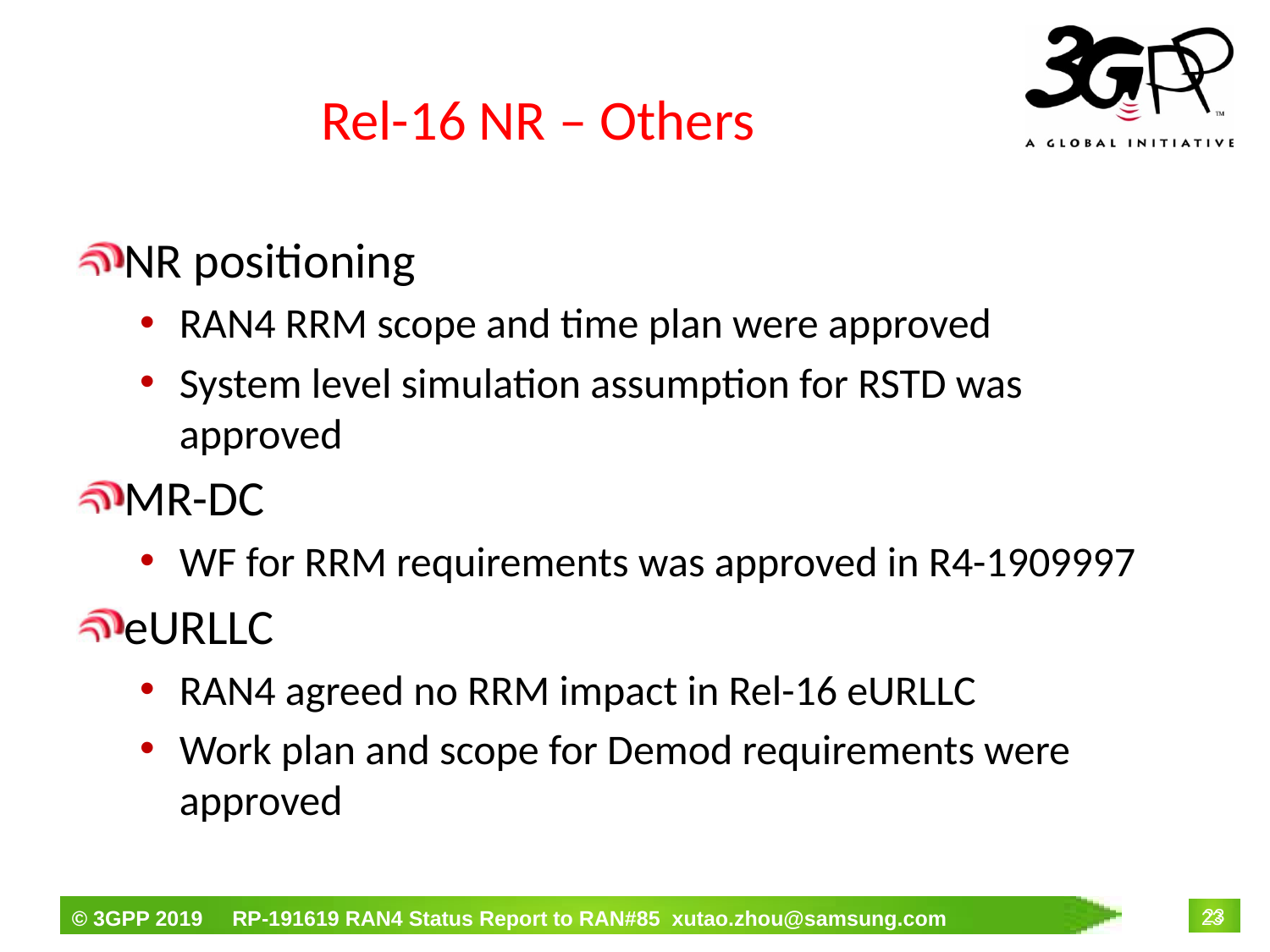

# Rel-16 NR – Others
NR positioning
RAN4 RRM scope and time plan were approved
System level simulation assumption for RSTD was approved
MR-DC
WF for RRM requirements was approved in R4-1909997
eURLLC
RAN4 agreed no RRM impact in Rel-16 eURLLC
Work plan and scope for Demod requirements were approved

23